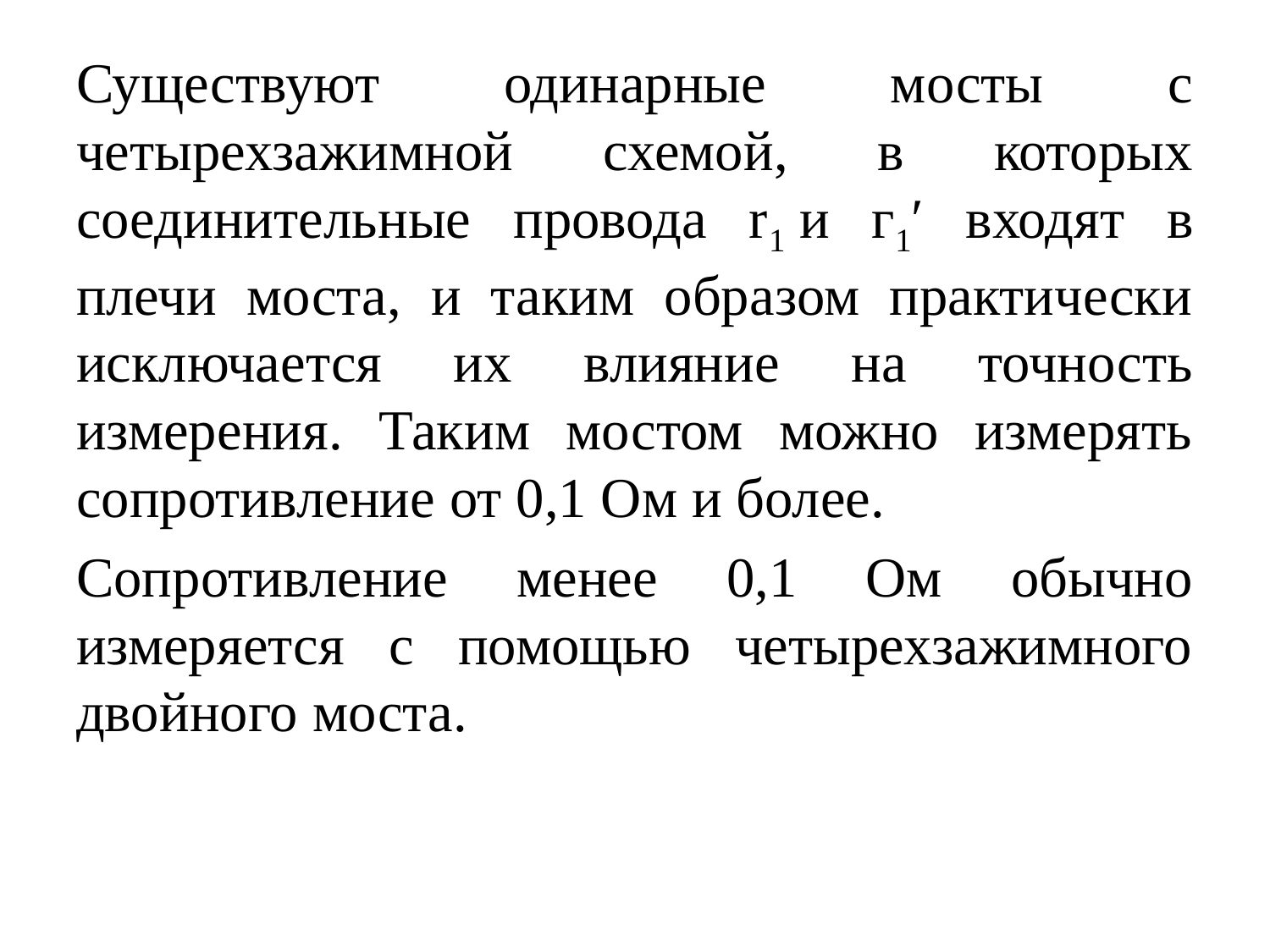

#
Существуют одинарные мосты с четырехзажимной схемой, в которых соединительные провода r1 и г1′ входят в плечи моста, и таким образом практически исключается их влияние на точность измерения. Таким мостом можно измерять сопротивление от 0,1 Ом и более.
Сопротивление менее 0,1 Ом обычно измеряется с помощью четырехзажимного двойного моста.